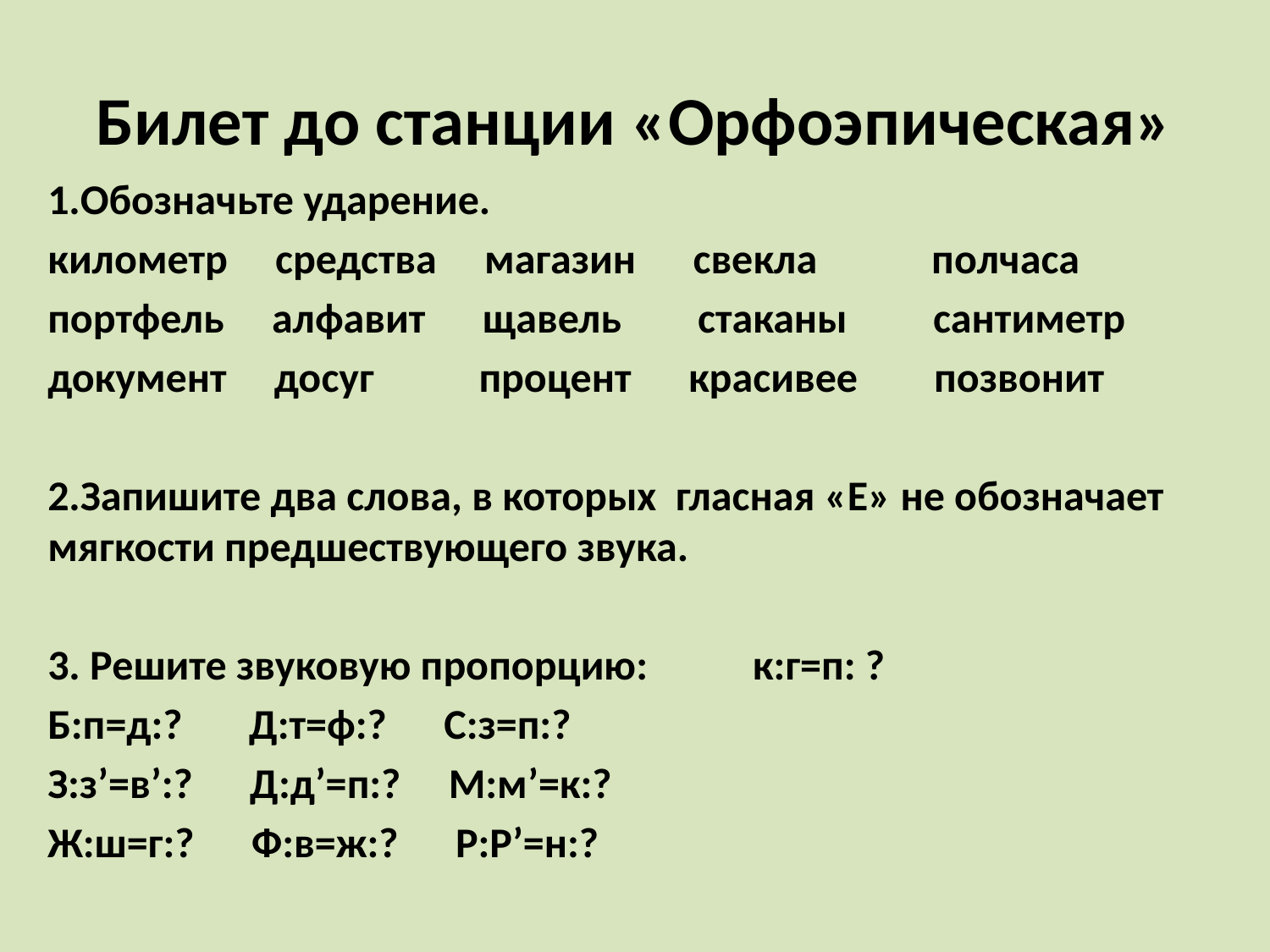

# Билет до станции «Орфоэпическая»
1.Обозначьте ударение.
километр     средства     магазин      свекла            полчаса
портфель     алфавит      щавель        стаканы         сантиметр
документ     досуг           процент      красивее        позвонит

2.Запишите два слова, в которых  гласная «Е» не обозначает мягкости предшествующего звука.

3. Решите звуковую пропорцию:           к:г=п: ?
Б:п=д:?       Д:т=ф:?      С:з=п:?
З:з’=в’:?      Д:д’=п:?     М:м’=к:?
Ж:ш=г:?      Ф:в=ж:?      Р:Р’=н:?